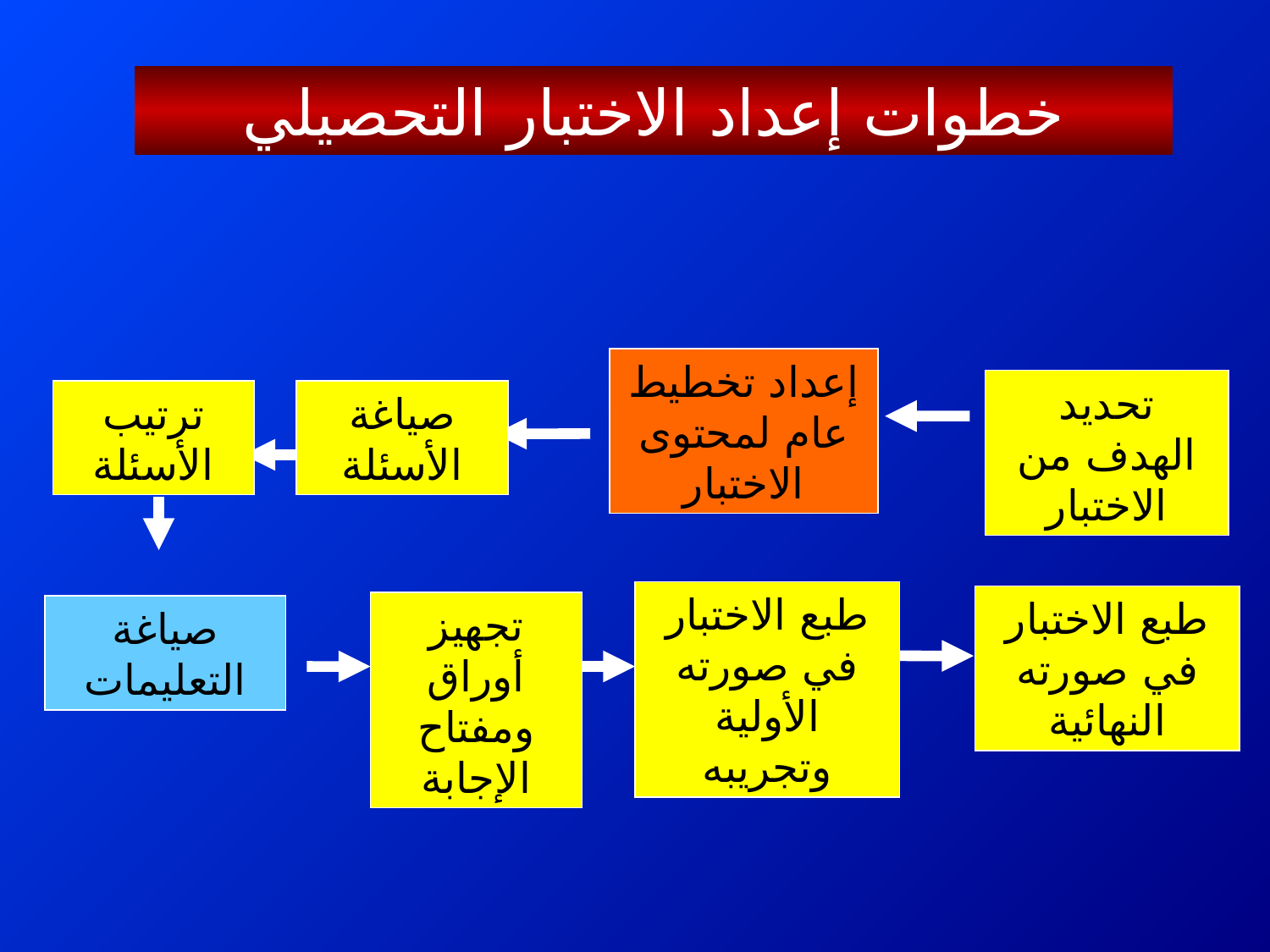

خطوات إعداد الاختبار التحصيلي
إعداد تخطيط عام لمحتوى الاختبار
تحديد الهدف من الاختبار
ترتيب الأسئلة
صياغة الأسئلة

طبع الاختبار في صورته الأولية وتجريبه
طبع الاختبار في صورته النهائية
تجهيز أوراق ومفتاح الإجابة
صياغة التعليمات